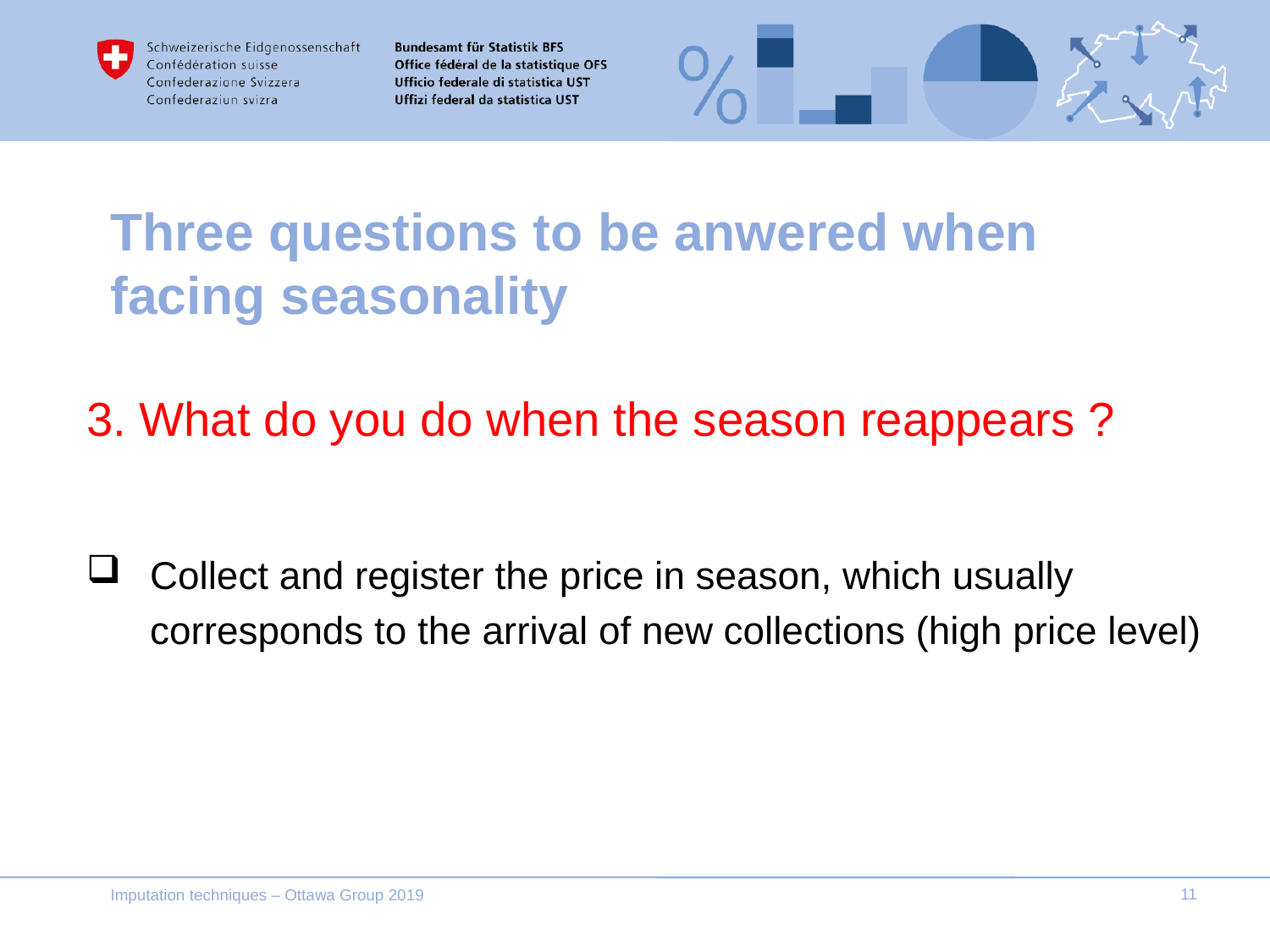

# Three questions to be anwered when facing seasonality
3. What do you do when the season reappears ?

Collect and register the price in season, which usually corresponds to the arrival of new collections (high price level)